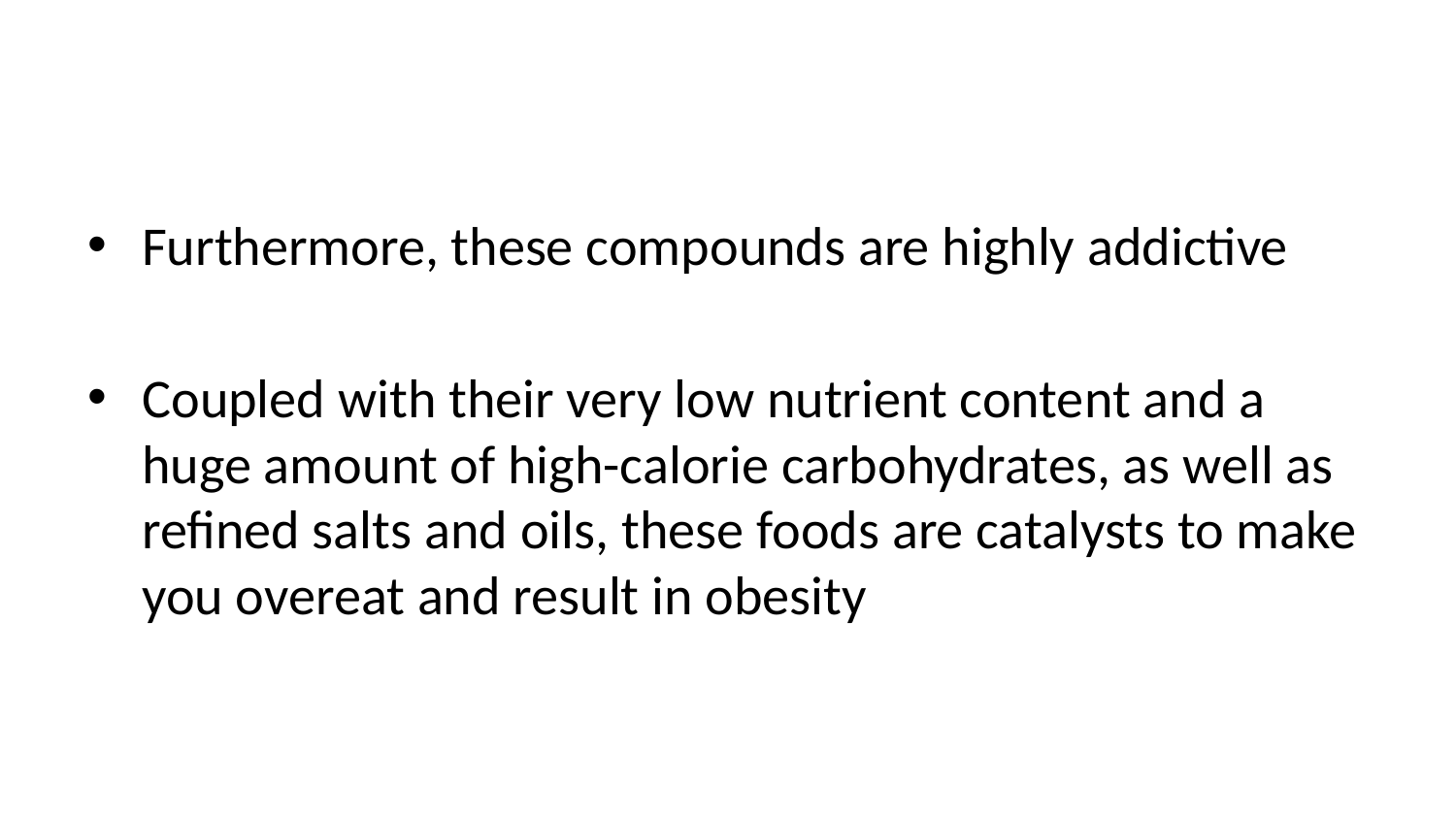

Furthermore, these compounds are highly addictive

Coupled with their very low nutrient content and a huge amount of high-calorie carbohydrates, as well as refined salts and oils, these foods are catalysts to make you overeat and result in obesity